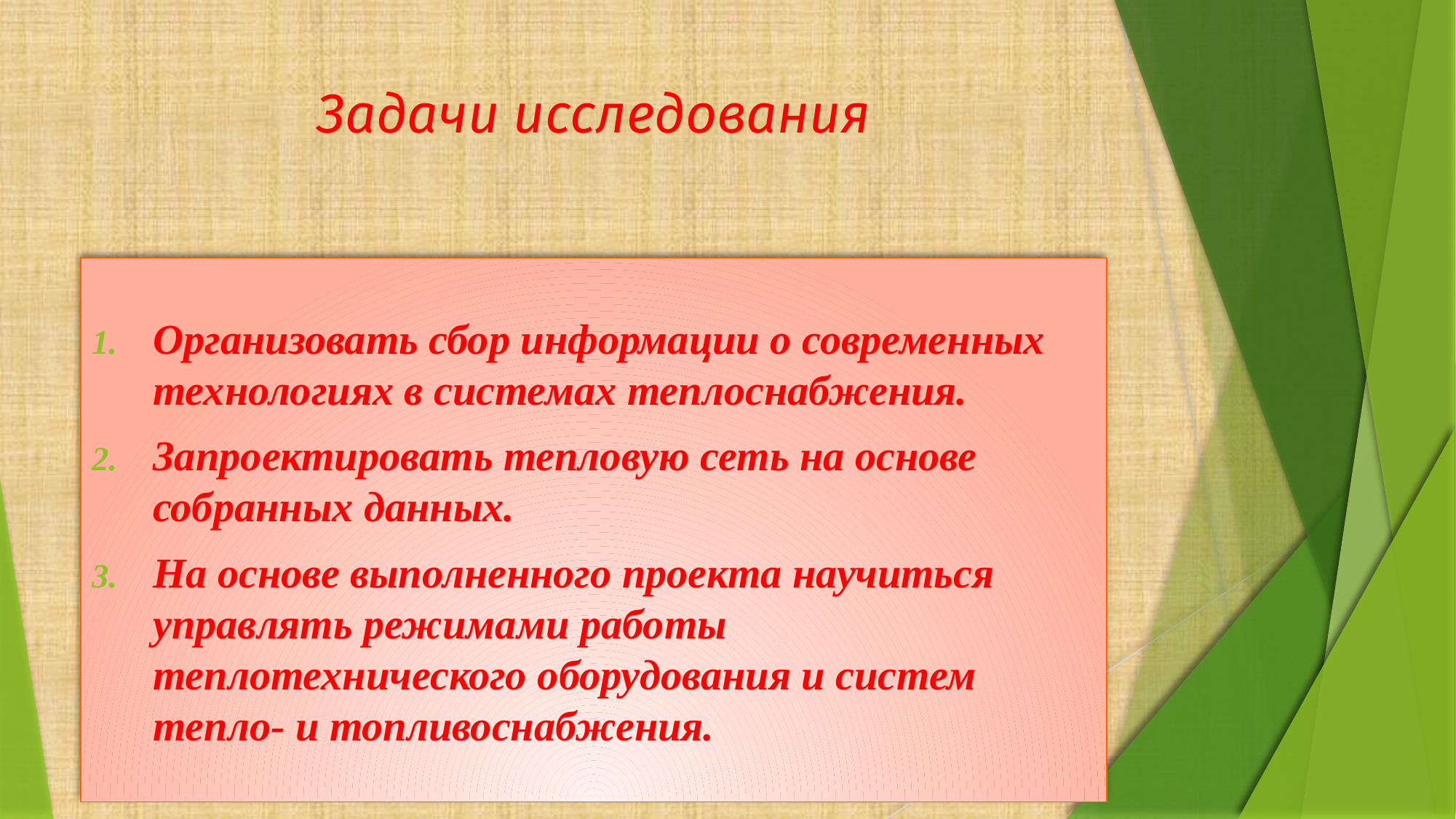

# Задачи исследования

Организовать сбор информации о современных технологиях в системах теплоснабжения.
Запроектировать тепловую сеть на основе собранных данных.
На основе выполненного проекта научиться управлять режимами работы теплотехнического оборудования и систем тепло- и топливоснабжения.